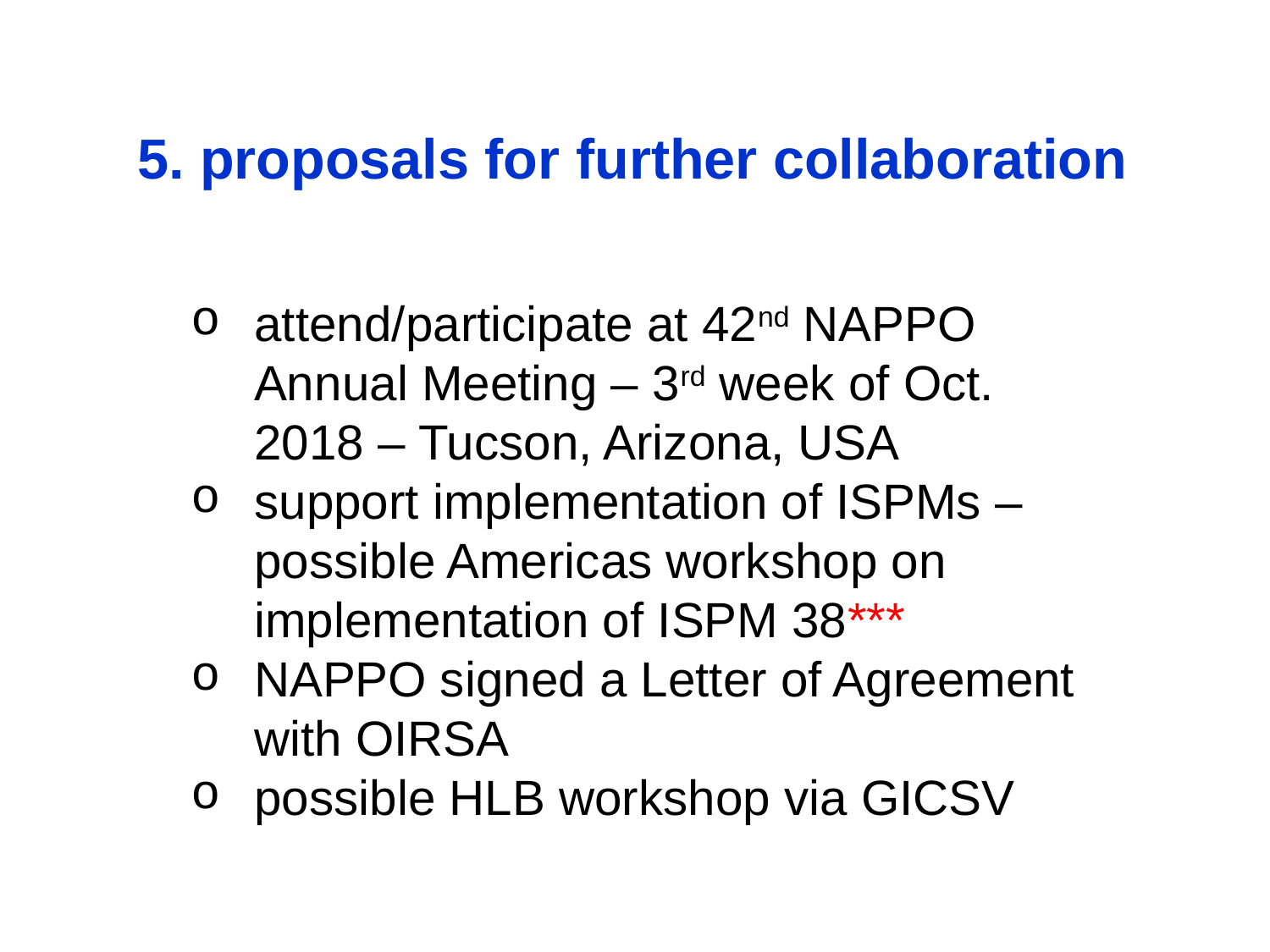

5. proposals for further collaboration
attend/participate at 42nd NAPPO Annual Meeting – 3rd week of Oct. 2018 – Tucson, Arizona, USA
support implementation of ISPMs – possible Americas workshop on implementation of ISPM 38***
NAPPO signed a Letter of Agreement with OIRSA
possible HLB workshop via GICSV